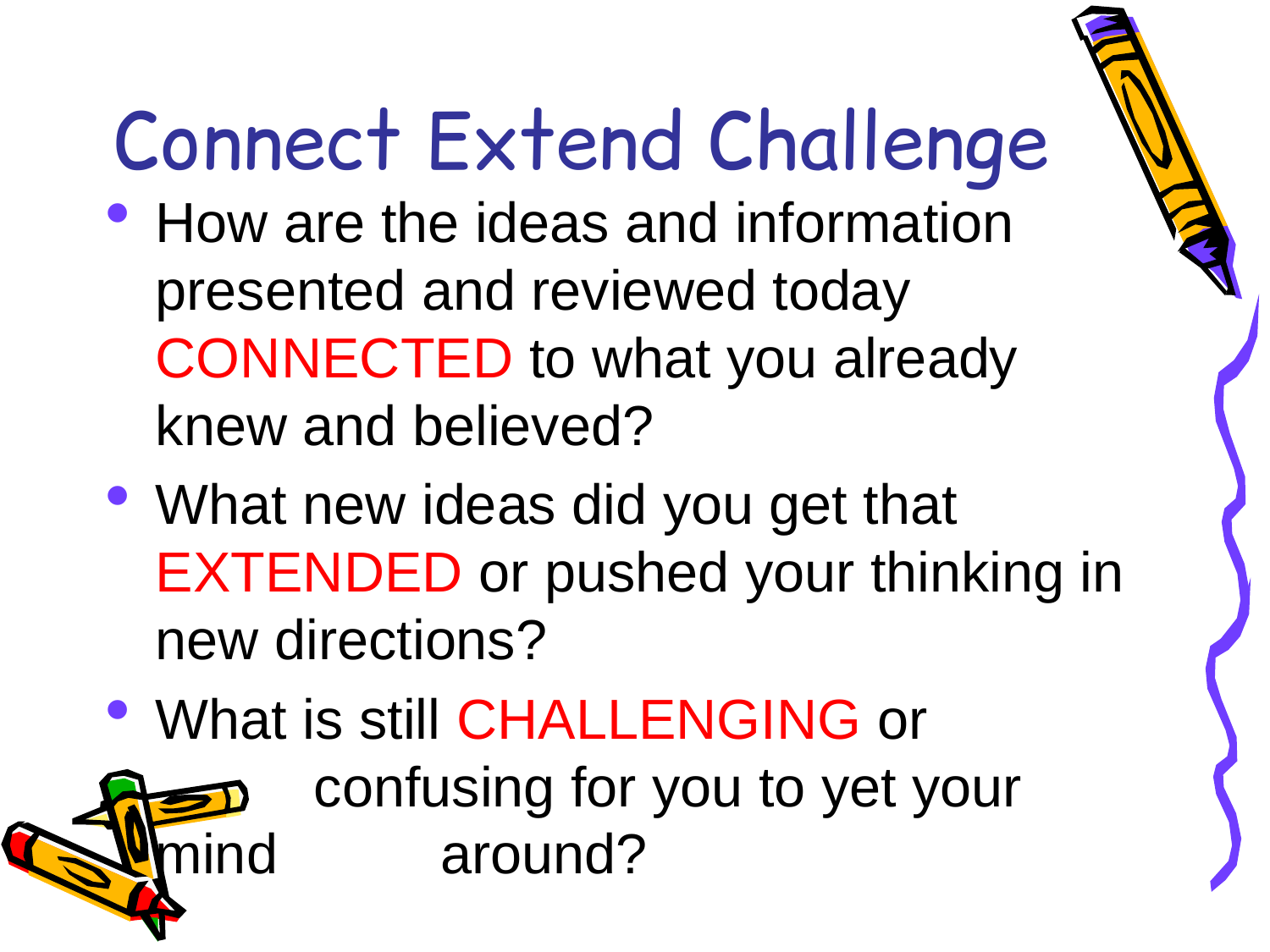

# Connect Extend Challenge
How are the ideas and information presented and reviewed today CONNECTED to what you already knew and believed?
What new ideas did you get that EXTENDED or pushed your thinking in new directions?
What is still CHALLENGING or       		  confusing for you to yet your mind 	  around?